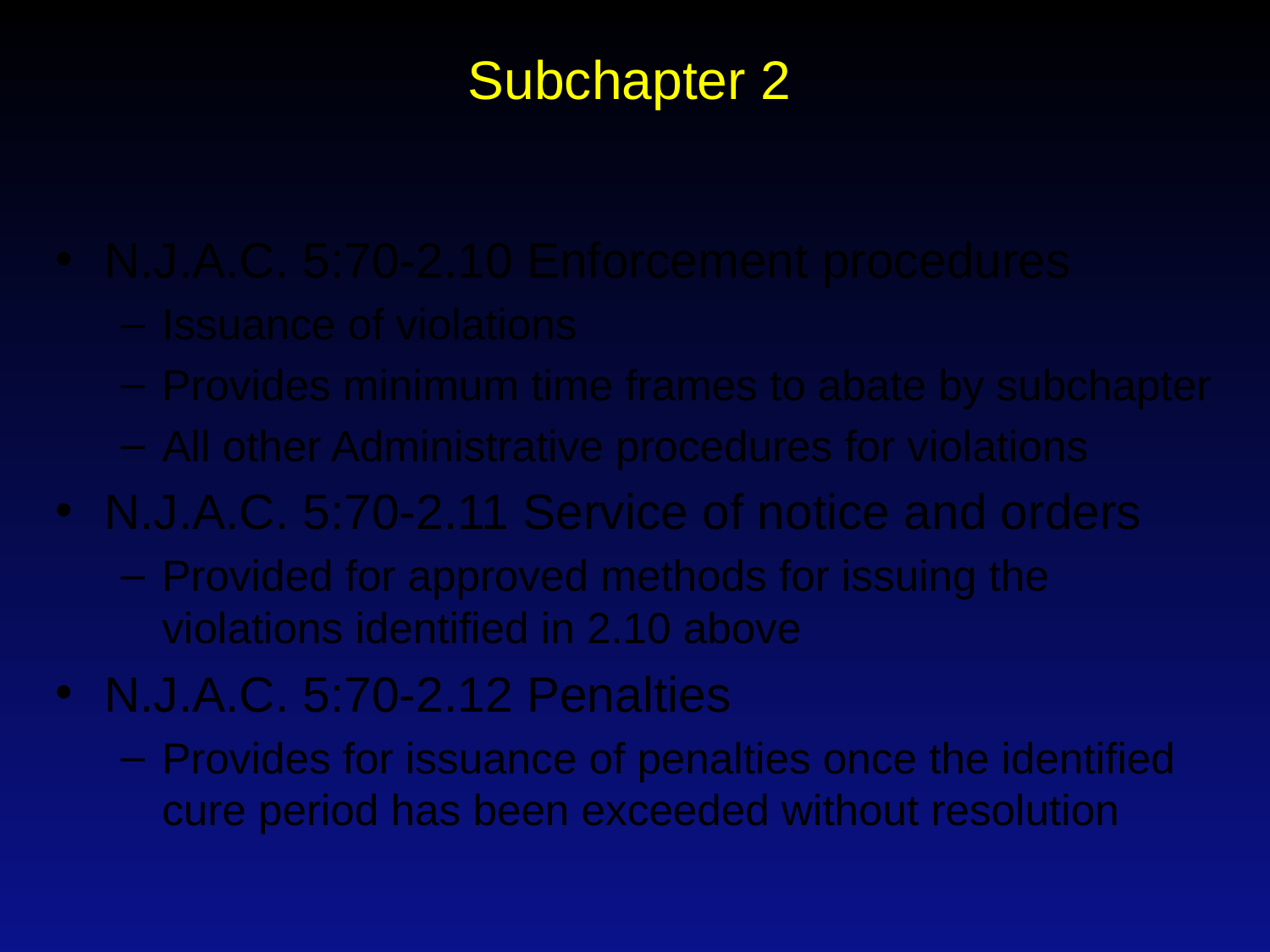

# Subchapter 2
N.J.A.C. 5:70-2.10 Enforcement procedures
Issuance of violations
Provides minimum time frames to abate by subchapter
All other Administrative procedures for violations
N.J.A.C. 5:70-2.11 Service of notice and orders
Provided for approved methods for issuing the violations identified in 2.10 above
N.J.A.C. 5:70-2.12 Penalties
Provides for issuance of penalties once the identified cure period has been exceeded without resolution